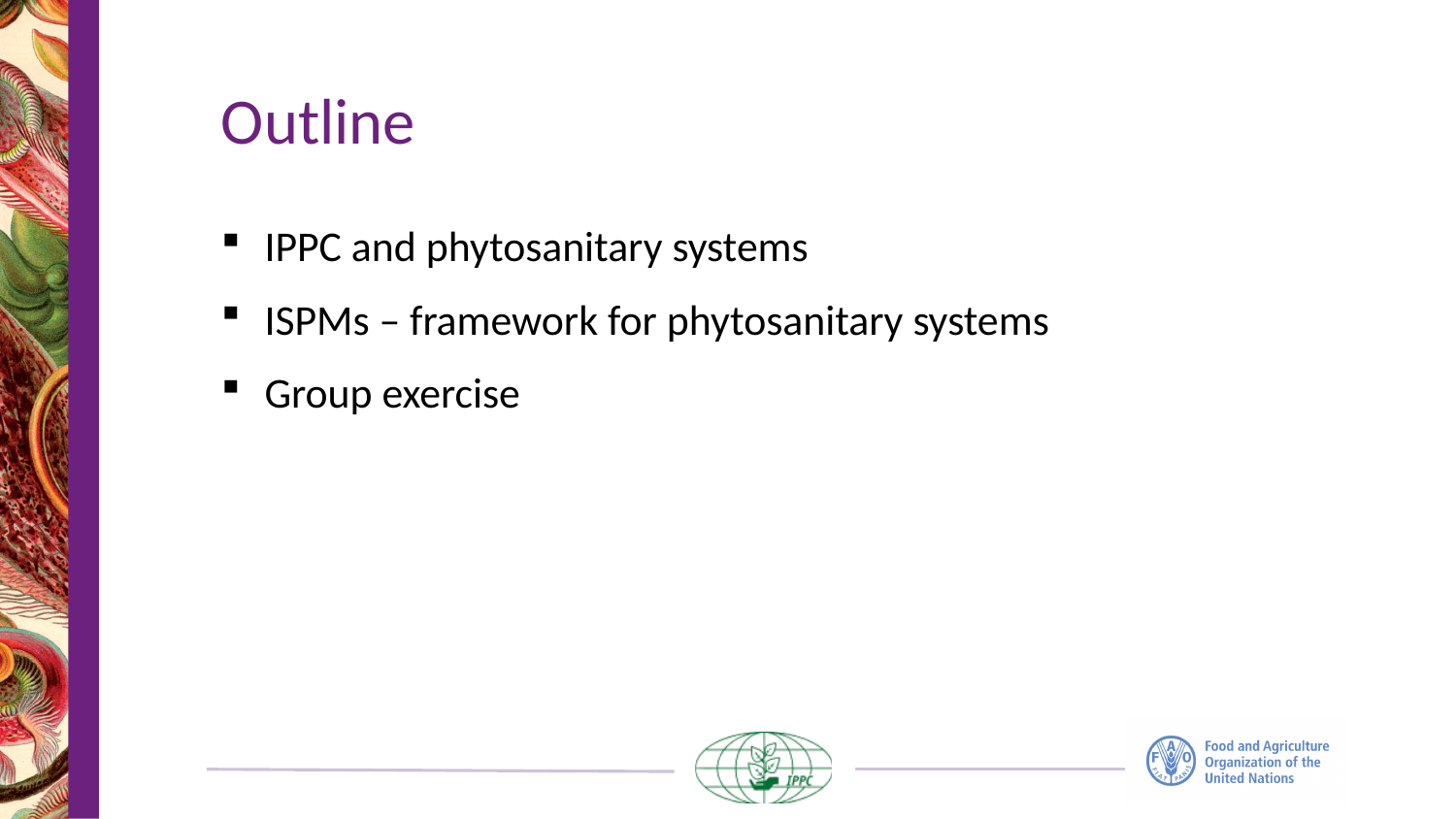

# Outline
IPPC and phytosanitary systems
ISPMs – framework for phytosanitary systems
Group exercise